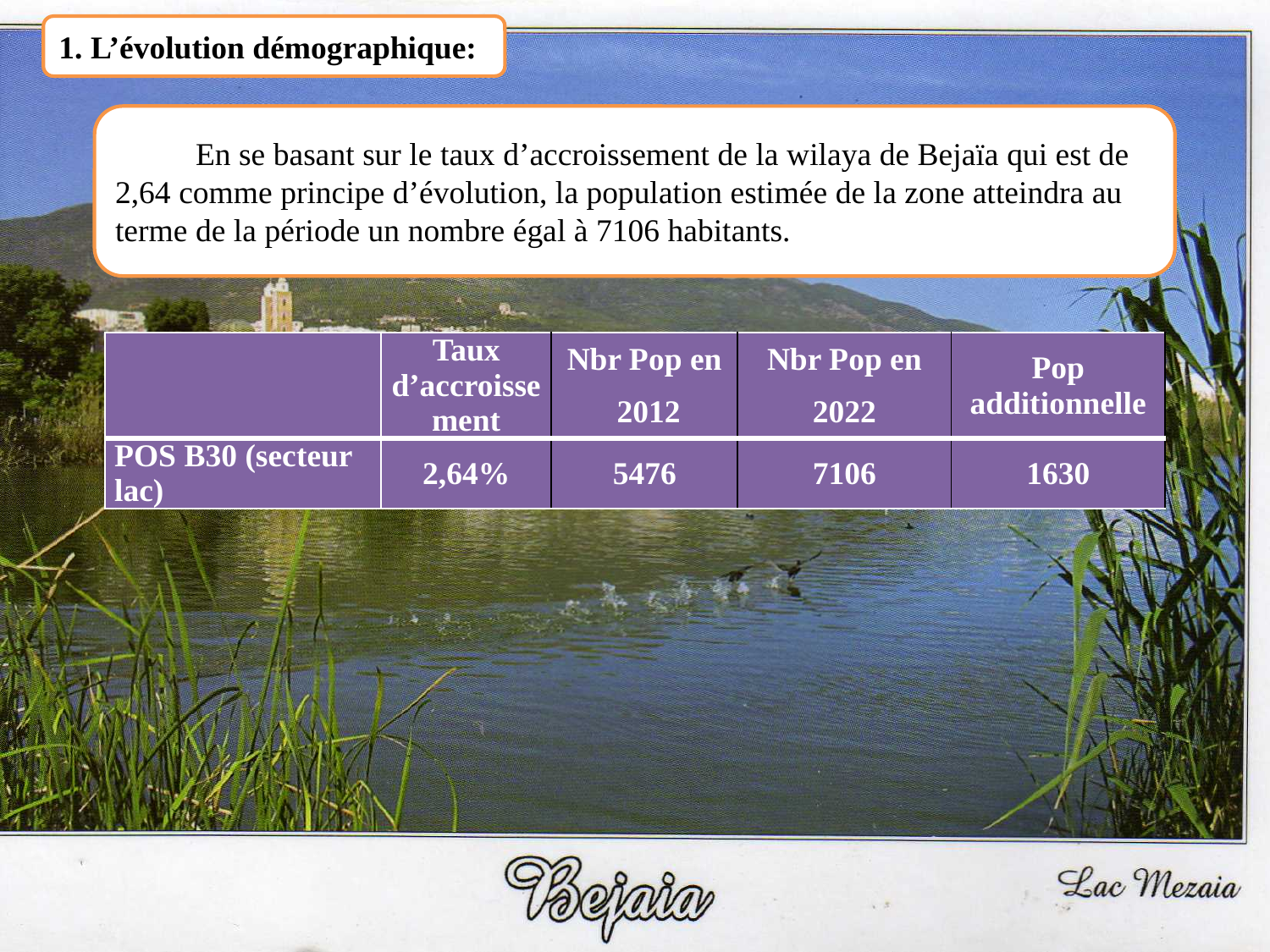

1. L’évolution démographique:
          En se basant sur le taux d’accroissement de la wilaya de Bejaïa qui est de 2,64 comme principe d’évolution, la population estimée de la zone atteindra au terme de la période un nombre égal à 7106 habitants.
|  | Taux d’accroissement | Nbr Pop en 2012 | Nbr Pop en 2022 | Pop additionnelle |
| --- | --- | --- | --- | --- |
| POS B30 (secteur lac) | 2,64% | 5476 | 7106 | 1630 |